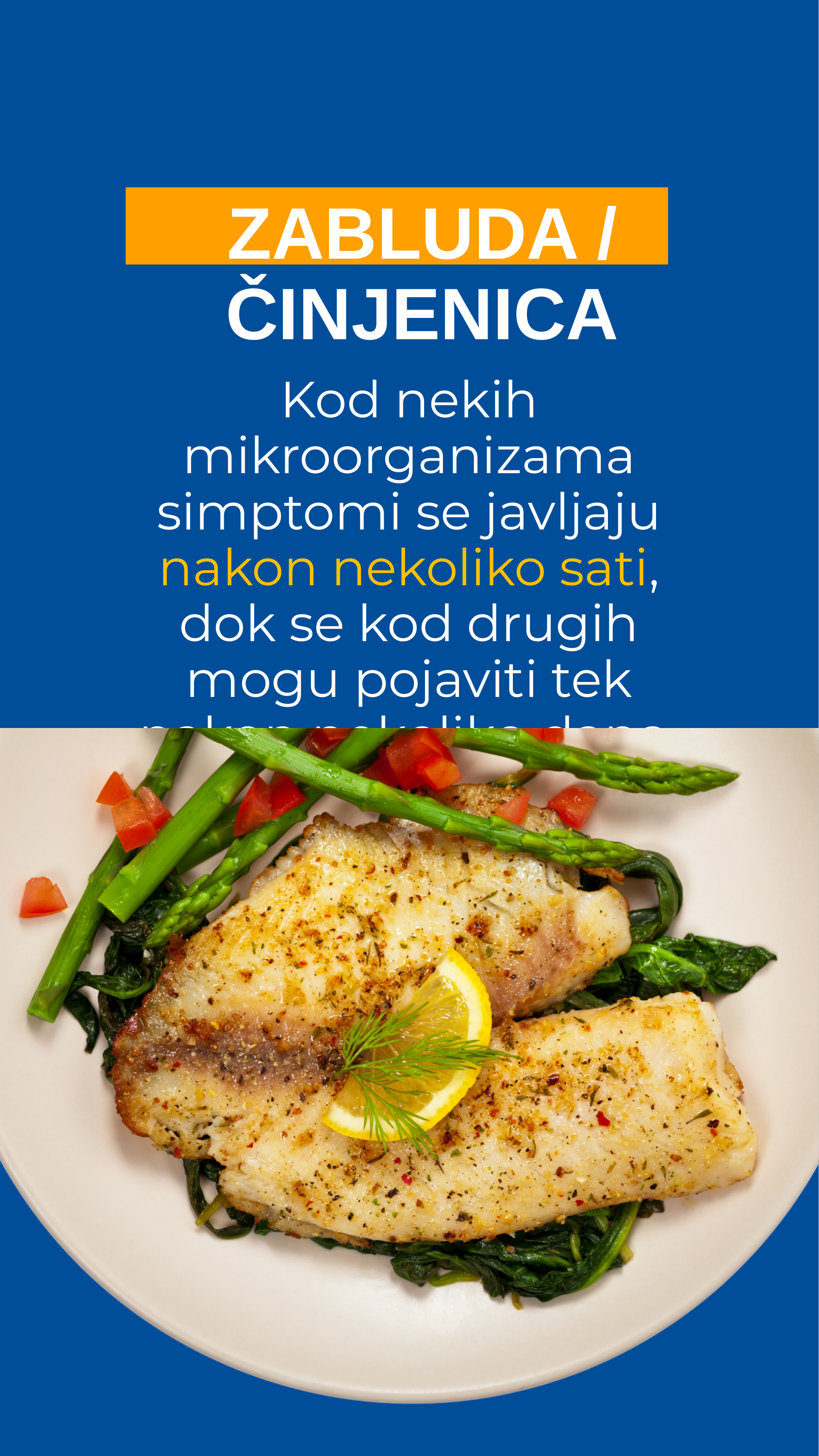

ZABLUDA / ČINJENICA

Kod nekih mikroorganizama simptomi se javljaju nakon nekoliko sati, dok se kod drugih mogu pojaviti tek nakon nekoliko dana.